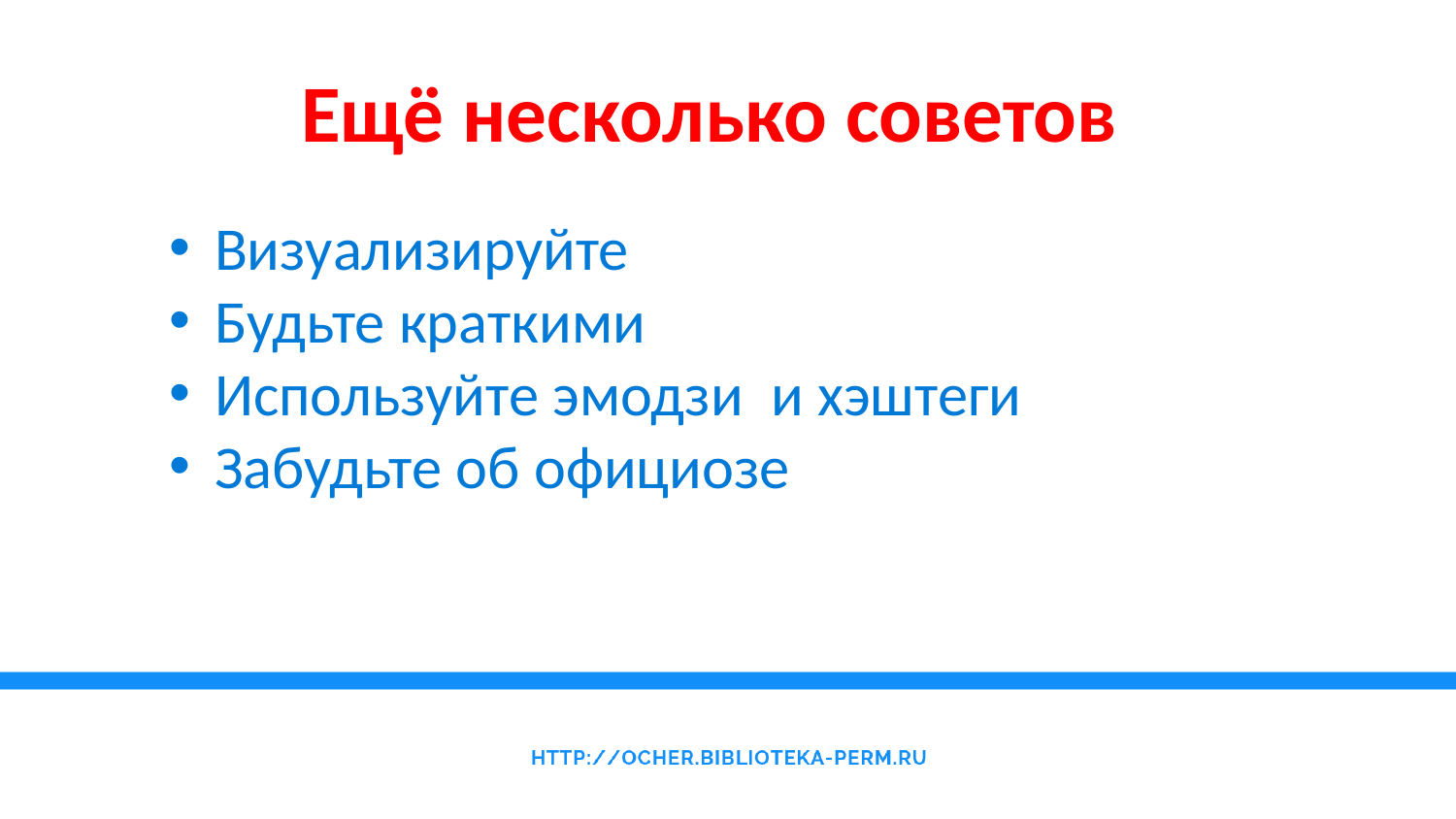

Ещё несколько советов
Визуализируйте
Будьте краткими
Используйте эмодзи  и хэштеги
Забудьте об официозе